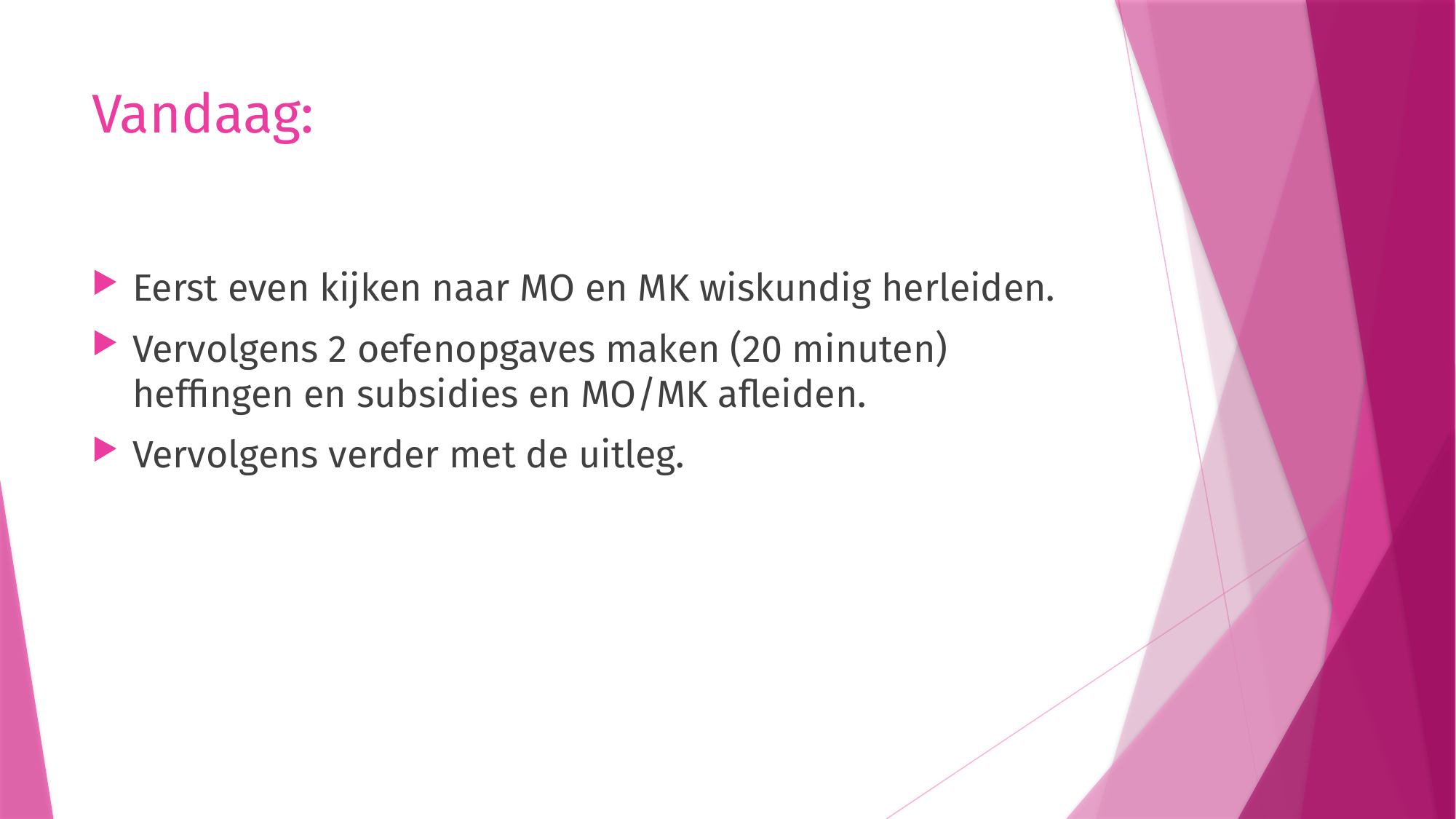

# Vandaag:
Eerst even kijken naar MO en MK wiskundig herleiden.
Vervolgens 2 oefenopgaves maken (20 minuten) heffingen en subsidies en MO/MK afleiden.
Vervolgens verder met de uitleg.